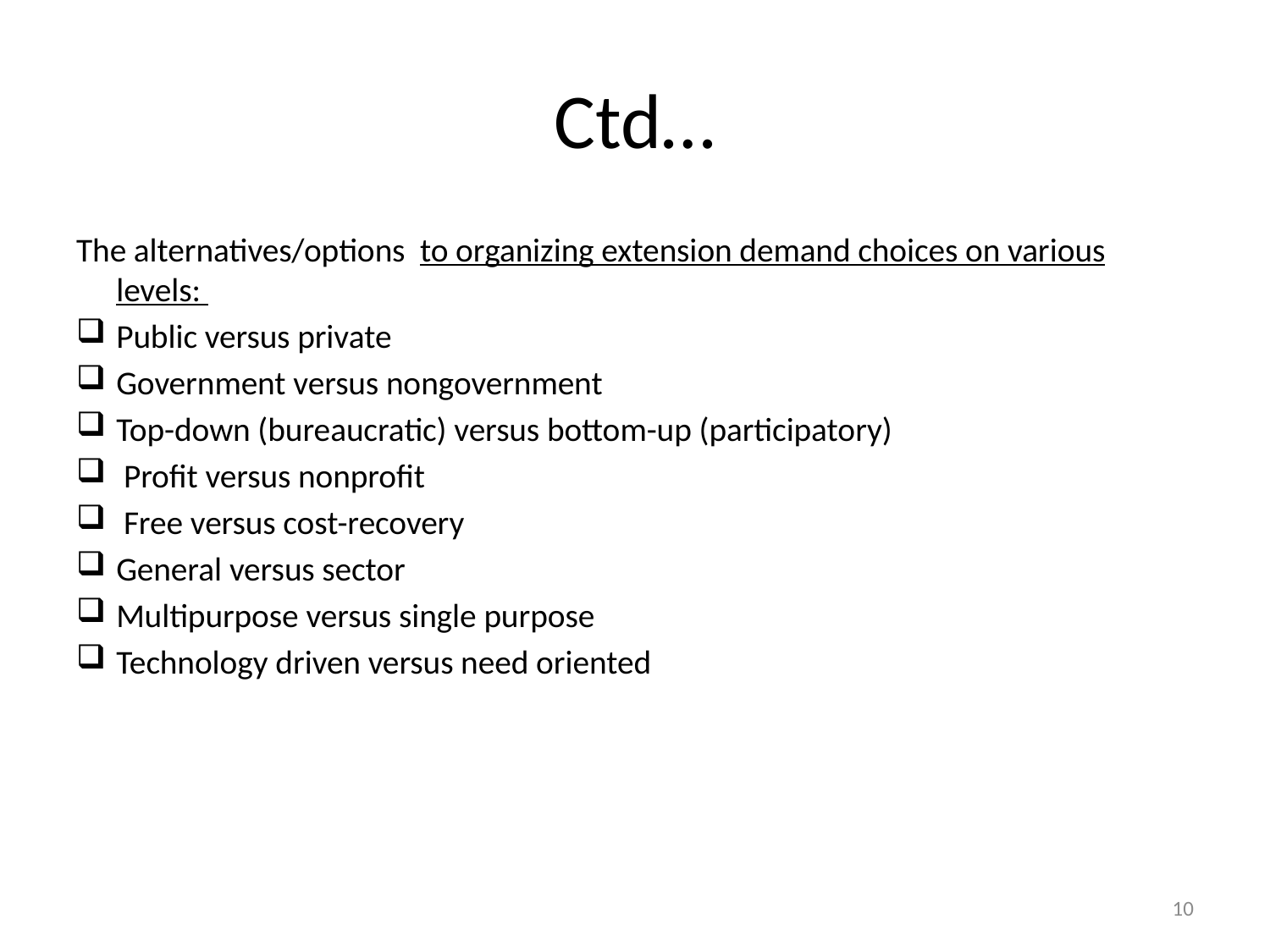

# Ctd…
The alternatives/options  to organizing extension demand choices on various levels:
Public versus private
Government versus nongovernment
Top-down (bureaucratic) versus bottom-up (participatory)
 Profit versus nonprofit
 Free versus cost-recovery
General versus sector
Multipurpose versus single purpose
Technology driven versus need oriented

10